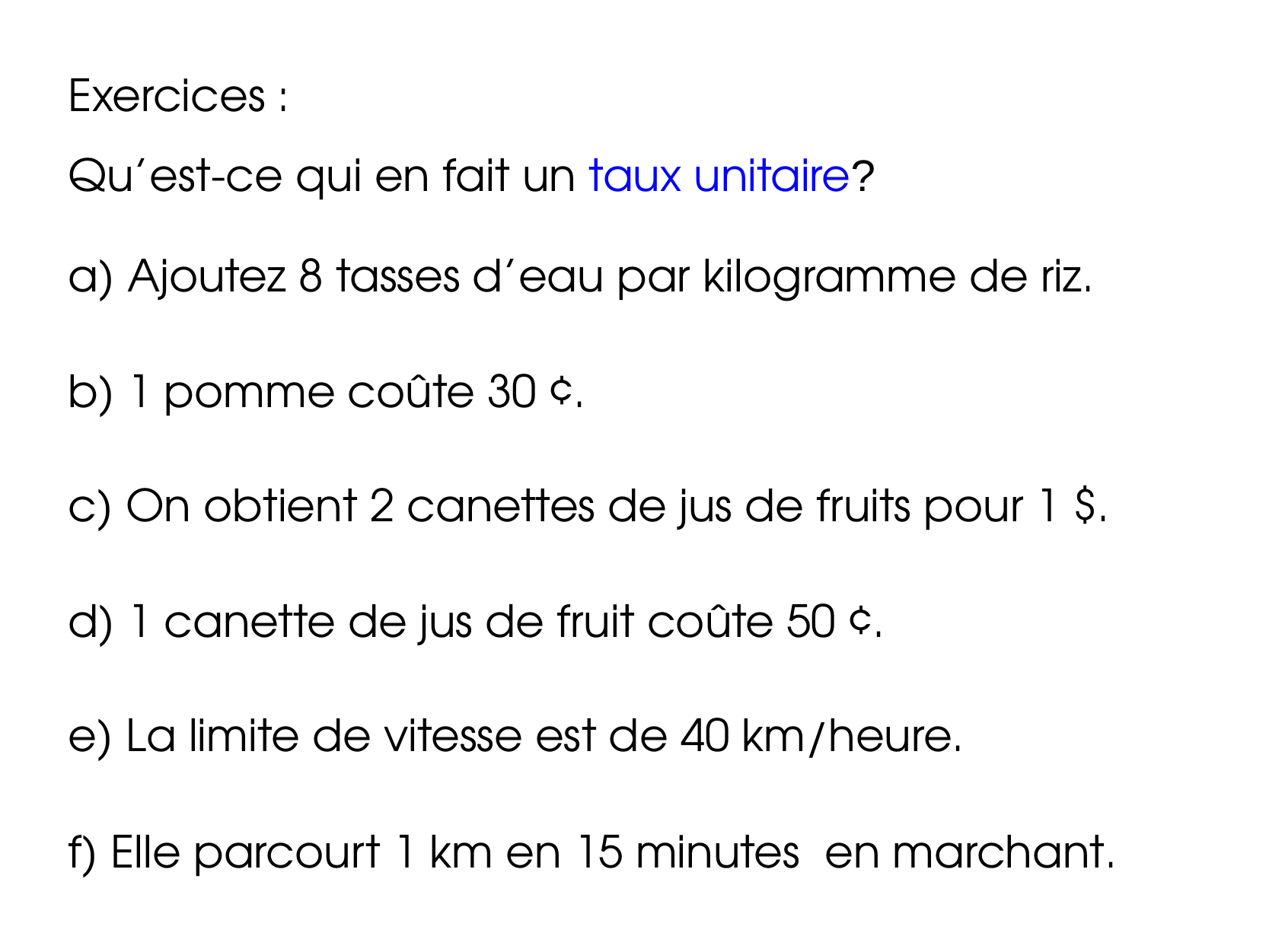

Exercices :
Qu’est-ce qui en fait un taux unitaire?
a) Ajoutez 8 tasses d’eau par kilogramme de riz.
b) 1 pomme coûte 30 ¢.
c) On obtient 2 canettes de jus de fruits pour 1 $.
d) 1 canette de jus de fruit coûte 50 ¢.
e) La limite de vitesse est de 40 km/heure.
f) Elle parcourt 1 km en 15 minutes  en marchant.